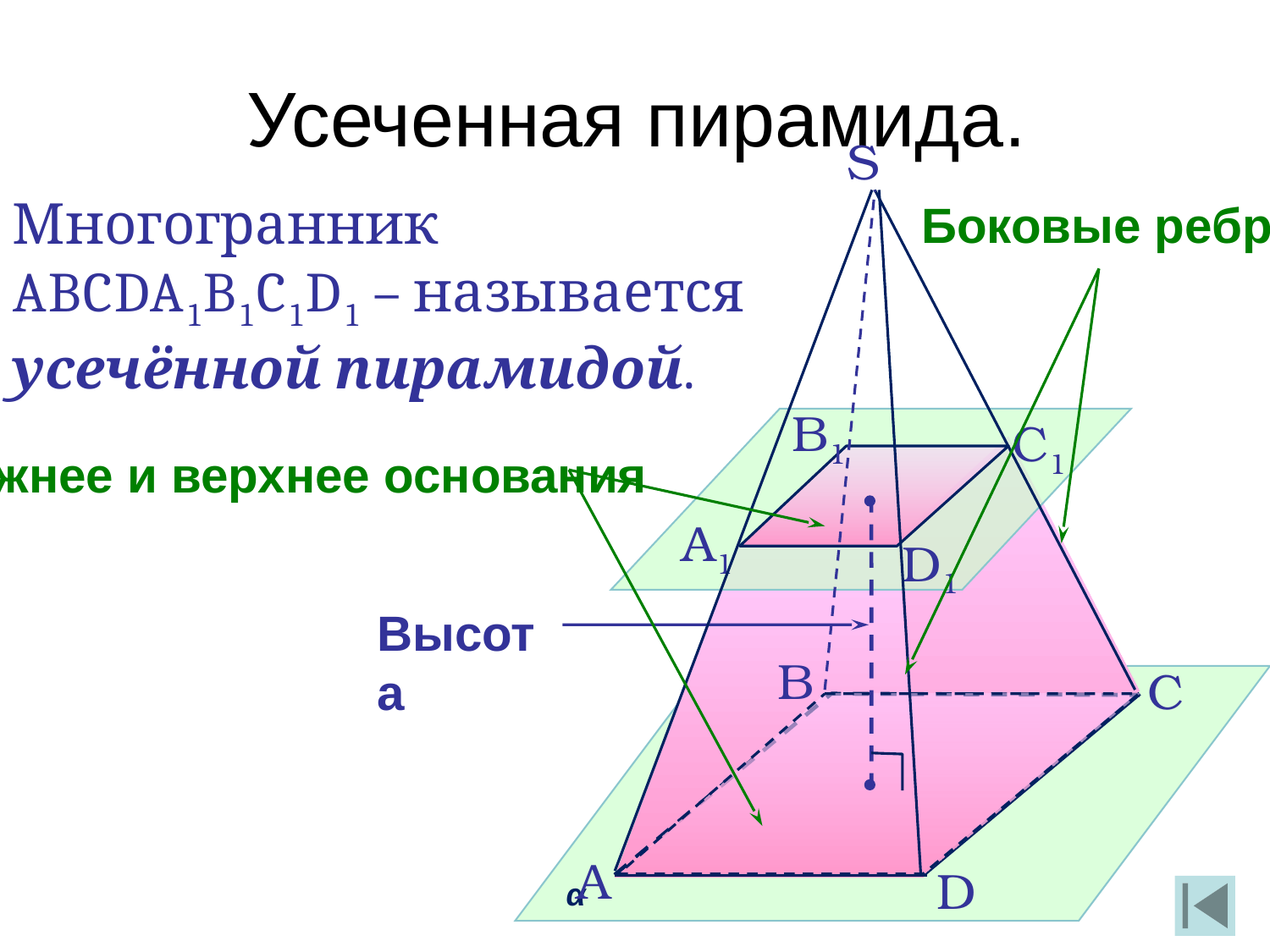

Усеченная пирамида.
S

B
C

A
D
Многогранник ABCDA1B1C1D1 – называется усечённой пирамидой.
Боковые ребра

B1
C1

A1
D1

Нижнее и верхнее основания

Высота

α